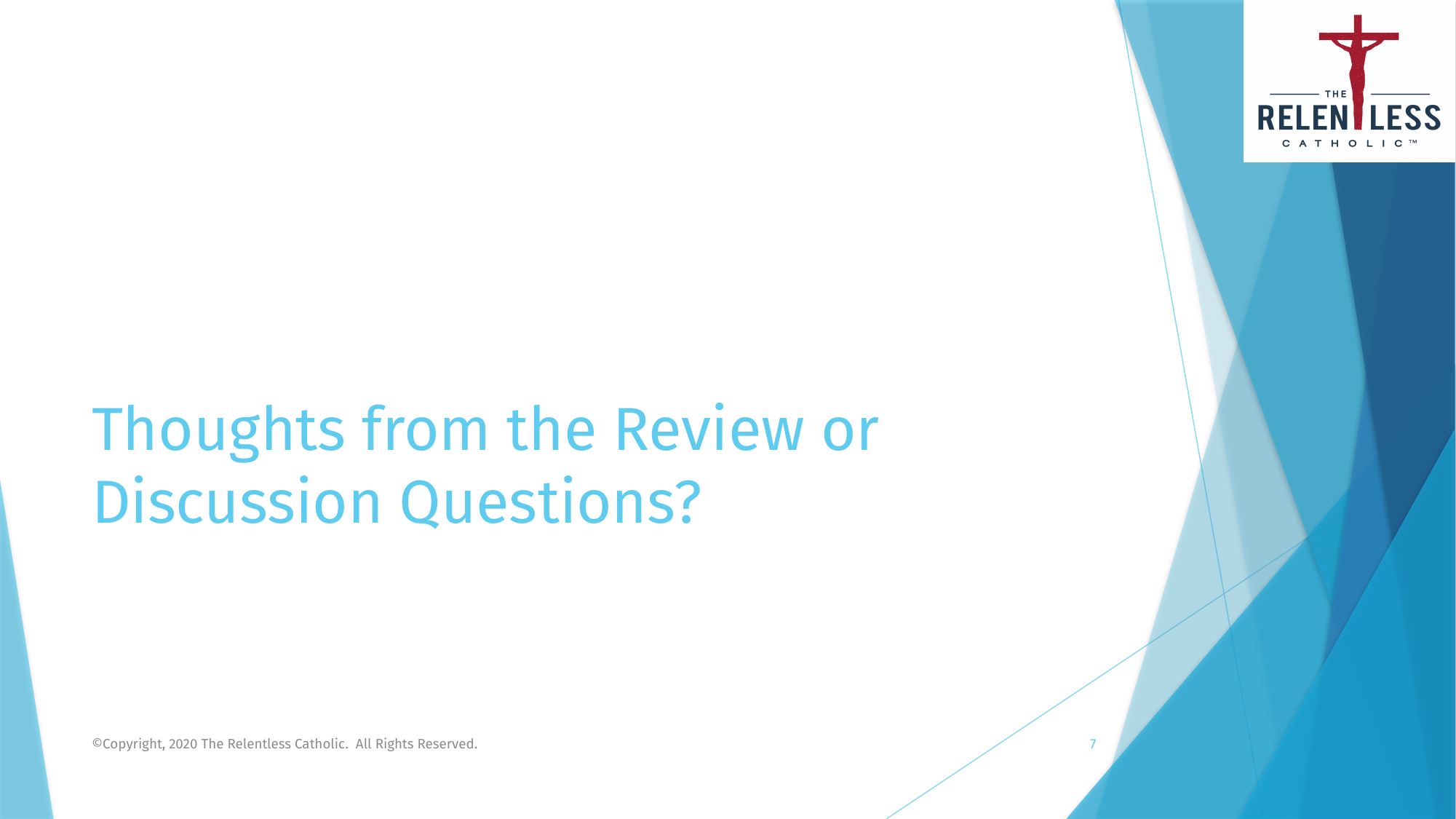

# Thoughts from the Review or Discussion Questions?

©Copyright, 2020 The Relentless Catholic.  All Rights Reserved.
7